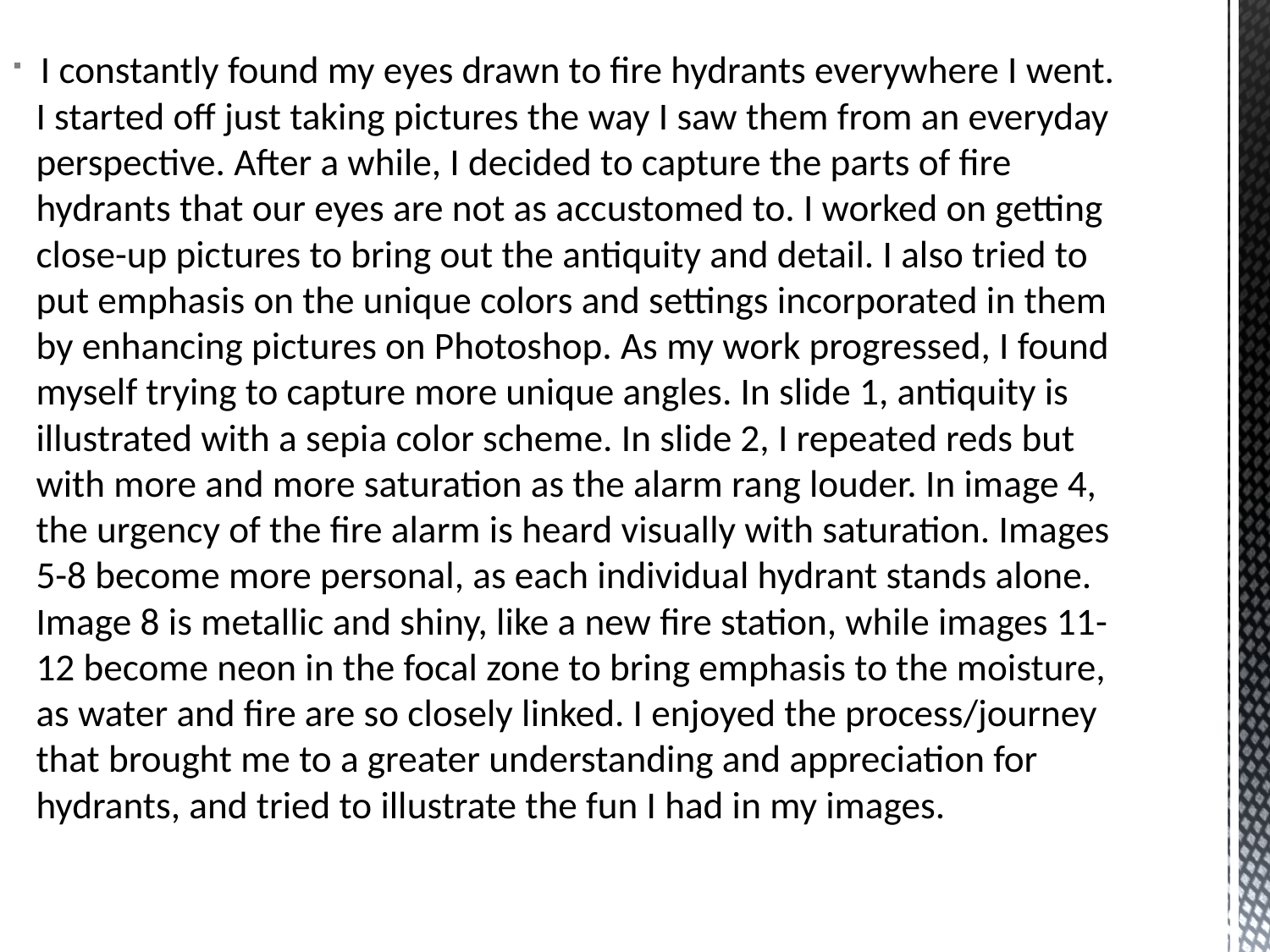

I constantly found my eyes drawn to fire hydrants everywhere I went. I started off just taking pictures the way I saw them from an everyday perspective. After a while, I decided to capture the parts of fire hydrants that our eyes are not as accustomed to. I worked on getting close-up pictures to bring out the antiquity and detail. I also tried to put emphasis on the unique colors and settings incorporated in them by enhancing pictures on Photoshop. As my work progressed, I found myself trying to capture more unique angles. In slide 1, antiquity is illustrated with a sepia color scheme. In slide 2, I repeated reds but with more and more saturation as the alarm rang louder. In image 4, the urgency of the fire alarm is heard visually with saturation. Images 5-8 become more personal, as each individual hydrant stands alone. Image 8 is metallic and shiny, like a new fire station, while images 11-12 become neon in the focal zone to bring emphasis to the moisture, as water and fire are so closely linked. I enjoyed the process/journey that brought me to a greater understanding and appreciation for hydrants, and tried to illustrate the fun I had in my images.